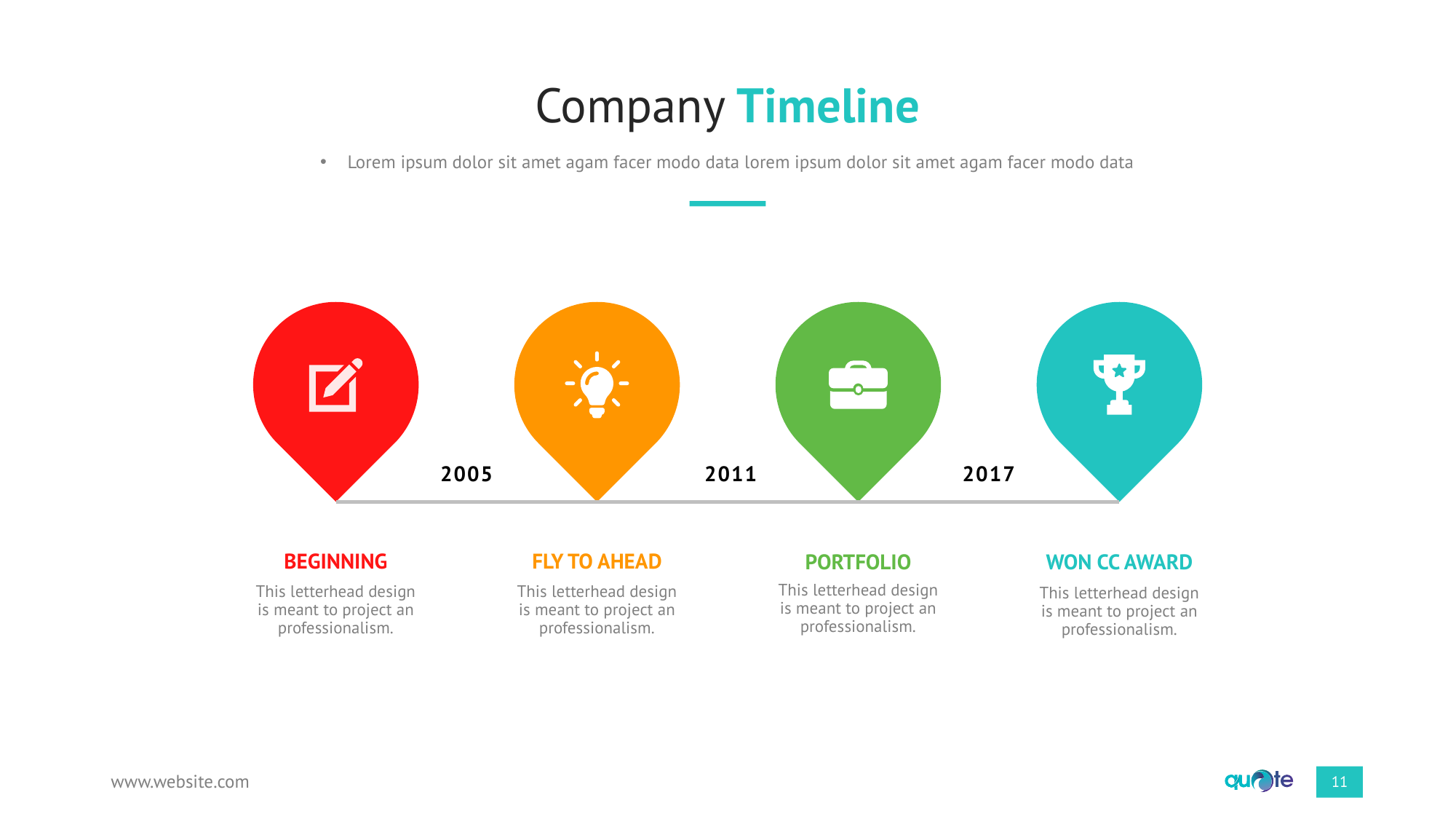

# Company Timeline
Lorem ipsum dolor sit amet agam facer modo data lorem ipsum dolor sit amet agam facer modo data

2005
2011
2017
WON CC AWARD
This letterhead design is meant to project an professionalism.
BEGINNING
This letterhead design is meant to project an professionalism.
FLY TO AHEAD
This letterhead design is meant to project an professionalism.
PORTFOLIO
This letterhead design is meant to project an professionalism.
www.website.com
11